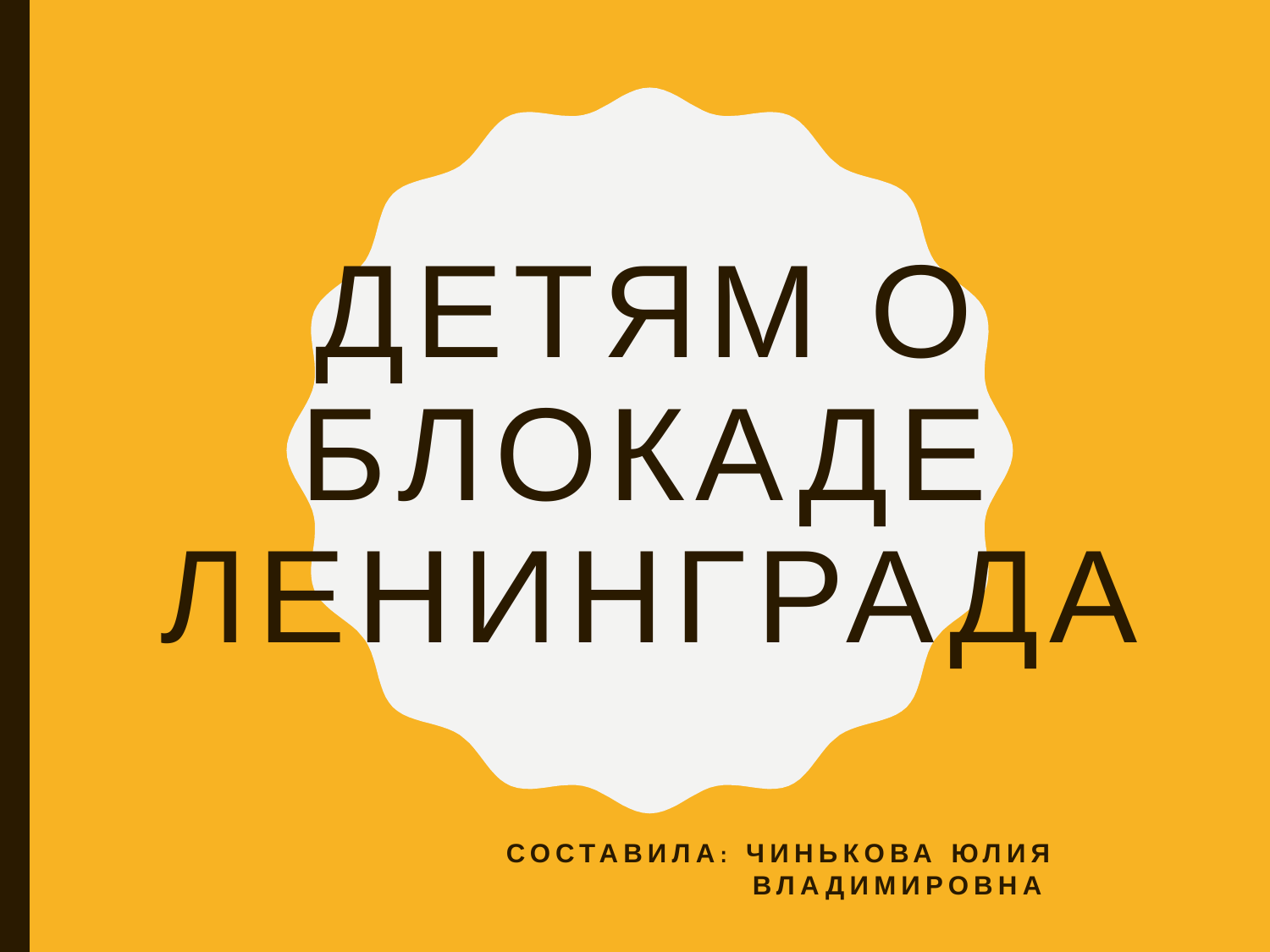

# Детям о блокаде Ленинграда
Составила: Чинькова Юлия Владимировна